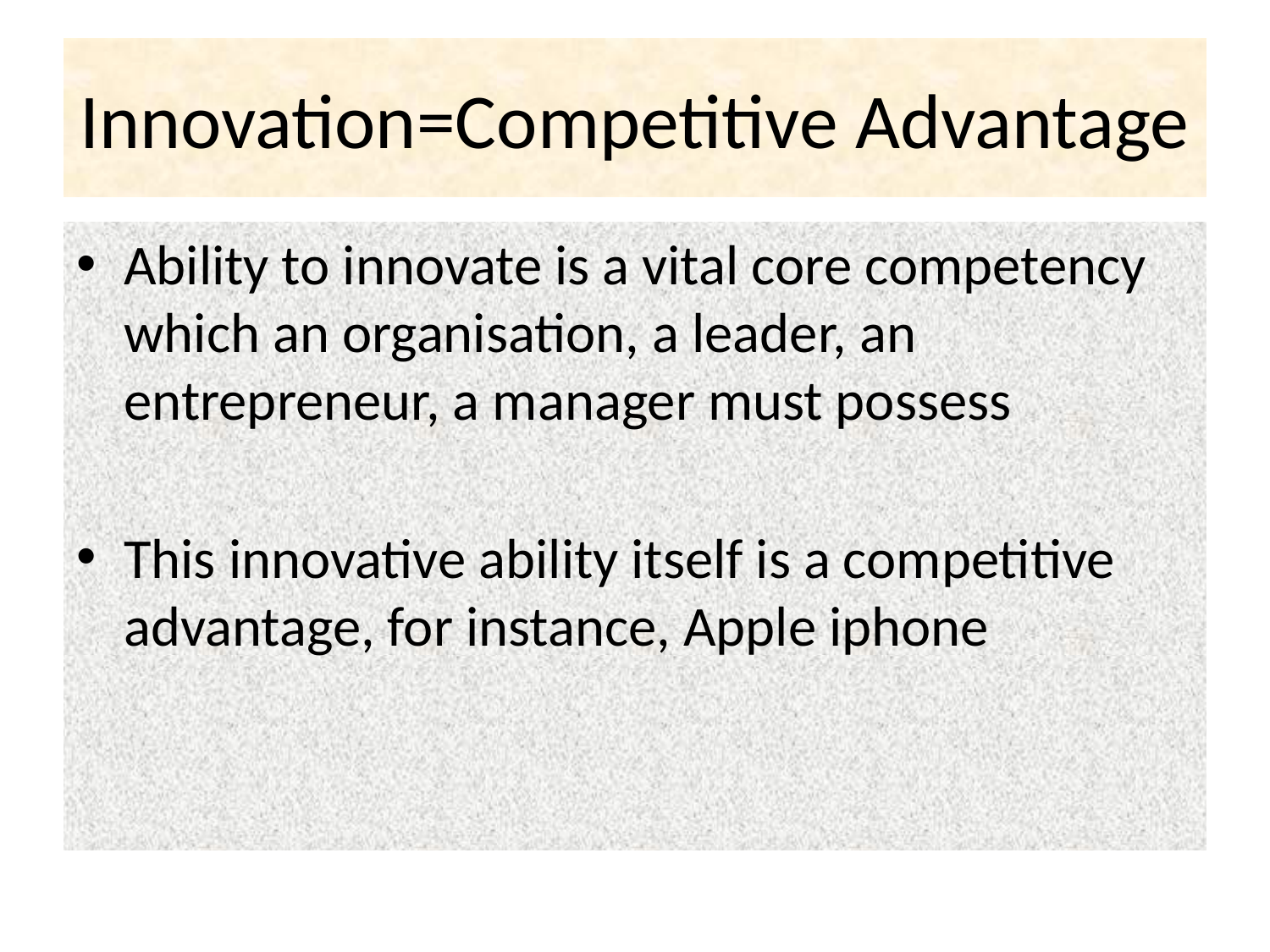

# Innovation=Competitive Advantage
Ability to innovate is a vital core competency  which an organisation, a leader, an entrepreneur, a manager must possess

This innovative ability itself is a competitive advantage, for instance, Apple iphone